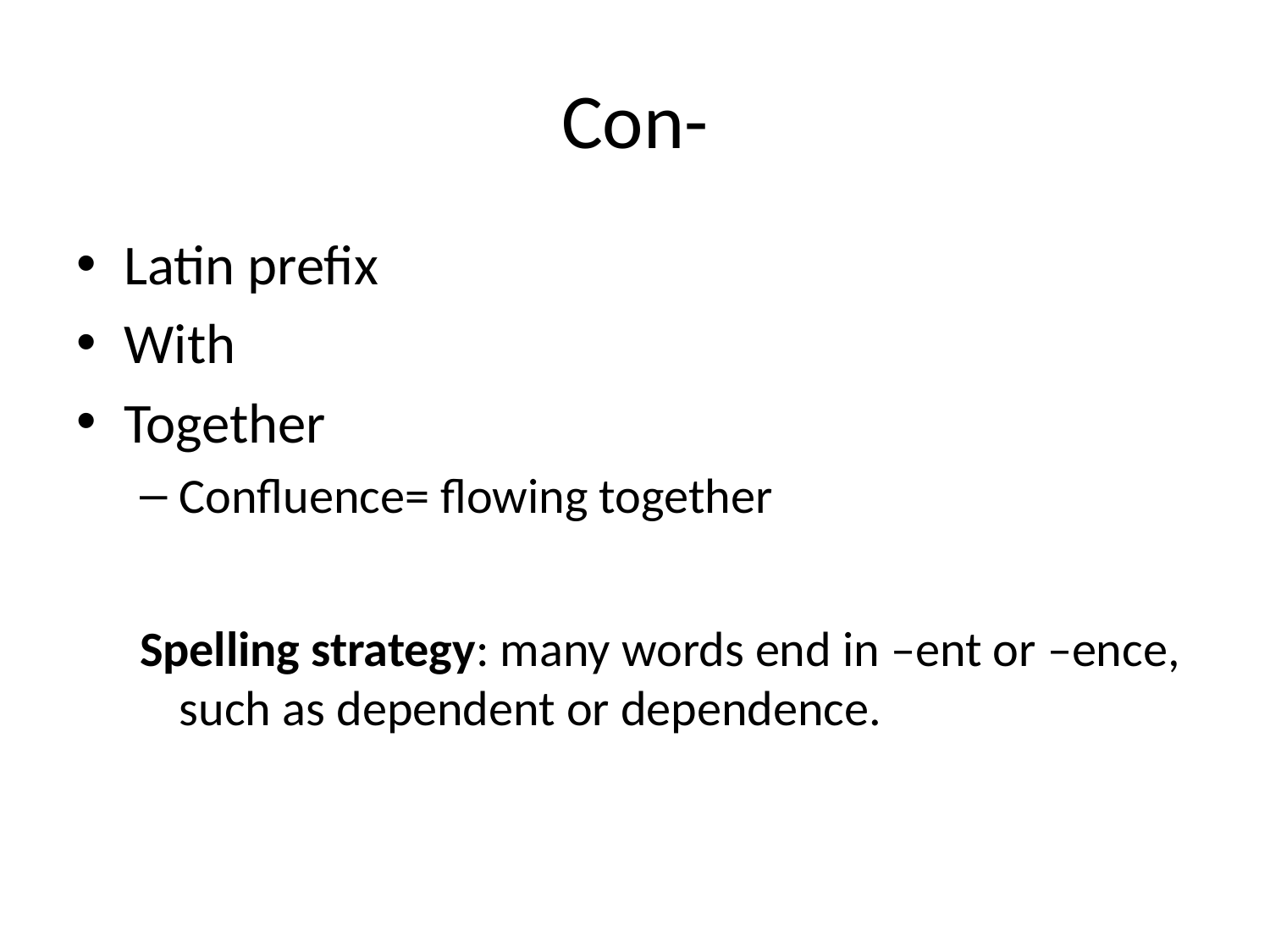

# Con-
Latin prefix
With
Together
Confluence= flowing together

Spelling strategy: many words end in –ent or –ence, such as dependent or dependence.